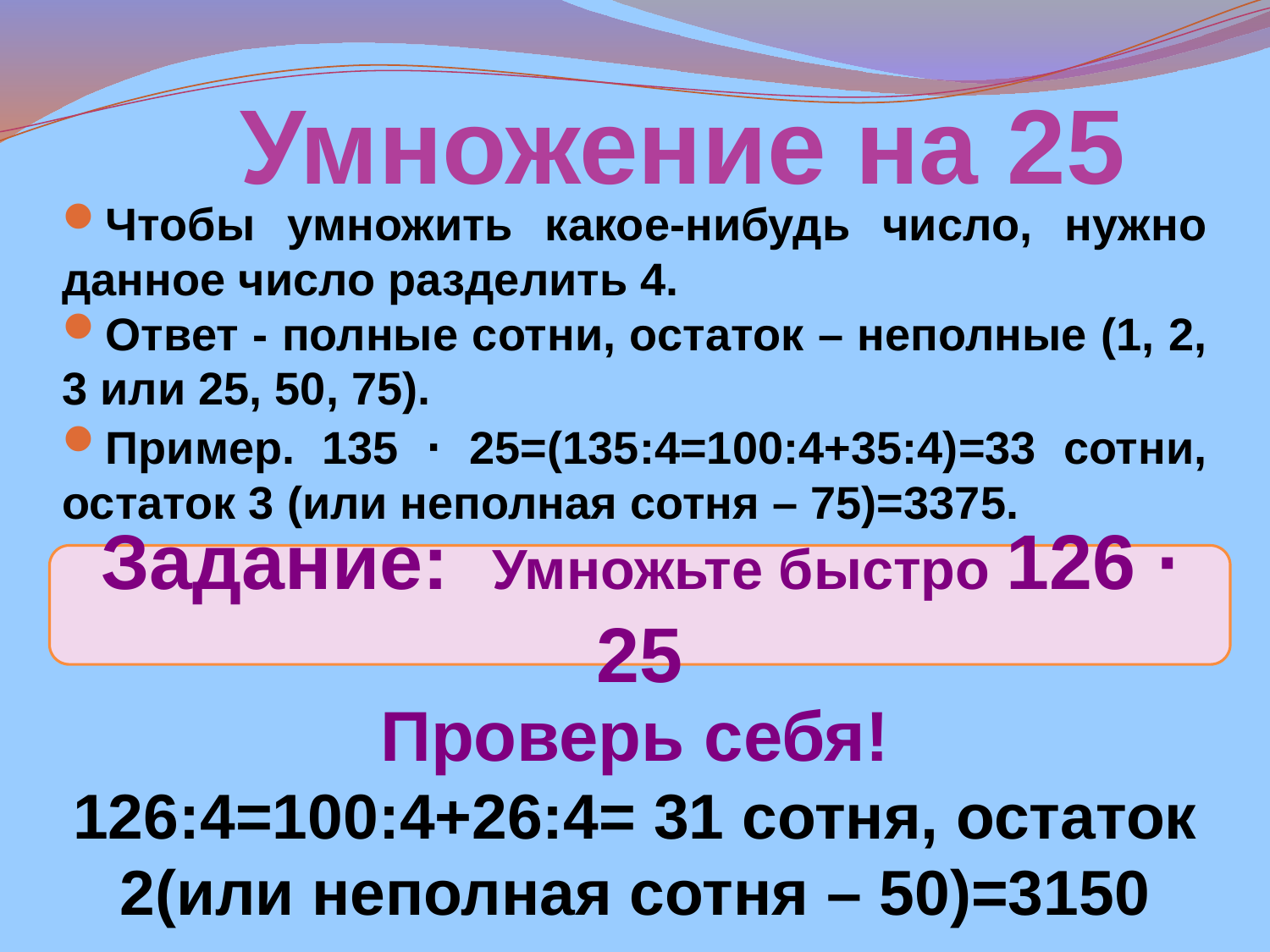

# Умножение на 25
Чтобы умножить какое-нибудь число, нужно данное число разделить 4.
Ответ - полные сотни, остаток – неполные (1, 2, 3 или 25, 50, 75).
Пример. 135 ∙ 25=(135:4=100:4+35:4)=33 сотни, остаток 3 (или неполная сотня – 75)=3375.
Задание:  Умножьте быстро 126 ∙ 25
Проверь себя!
126:4=100:4+26:4= 31 сотня, остаток 2(или неполная сотня – 50)=3150